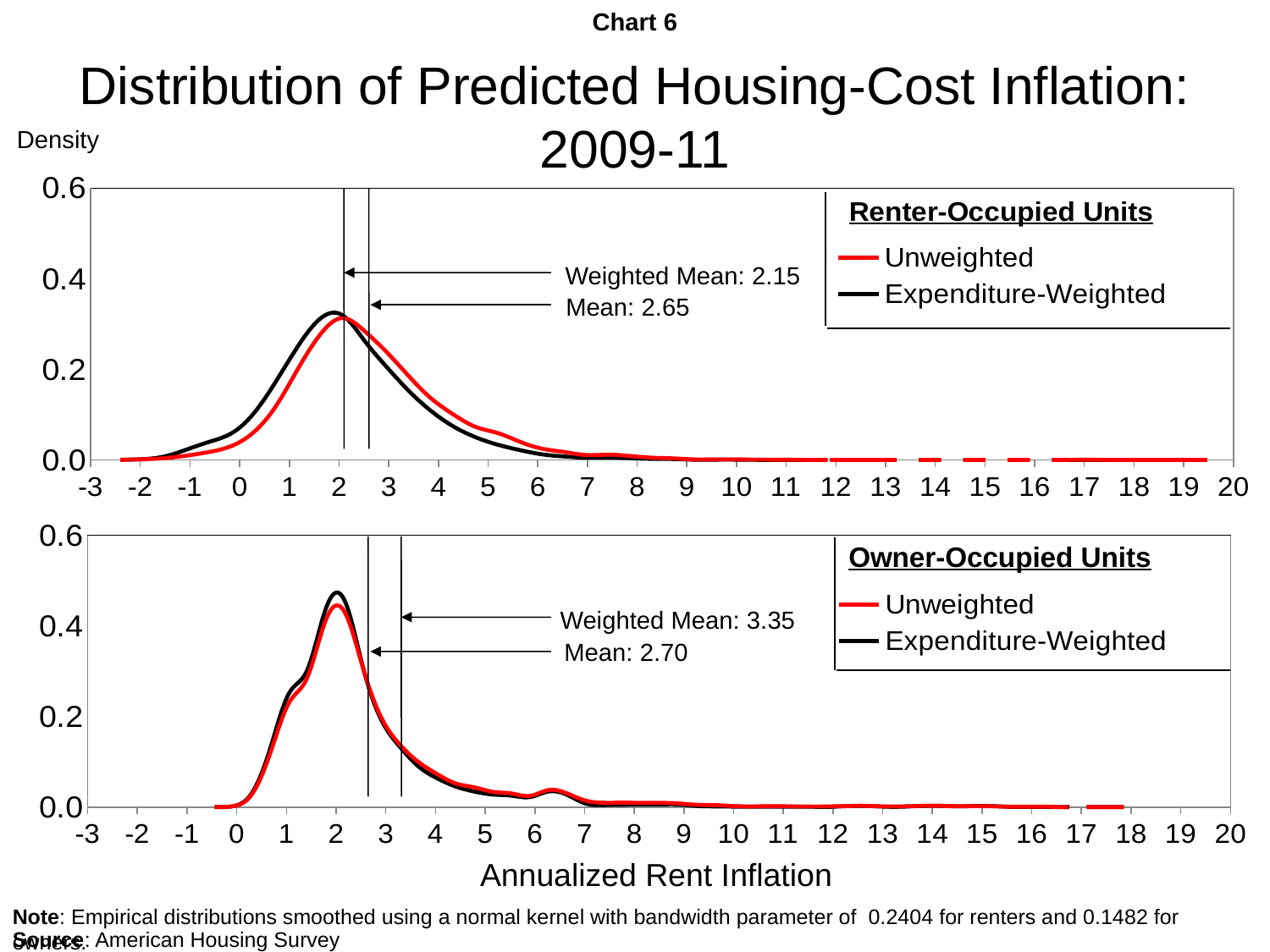

Chart 6
Distribution of Predicted Housing-Cost Inflation: 2009-11
Density

### Chart

| Category | Unweighted | Expenditure-Weighted |
|---|---|---|

Weighted Mean: 2.15

Mean: 2.65

### Chart

| Category | Unweighted | Expenditure-Weighted |
|---|---|---|
Owner-Occupied Units

Weighted Mean: 3.35

Mean: 2.70

Annualized Rent Inflation
Note: Empirical distributions smoothed using a normal kernel with bandwidth parameter of  0.2404 for renters and 0.1482 for owners.

Source: American Housing Survey